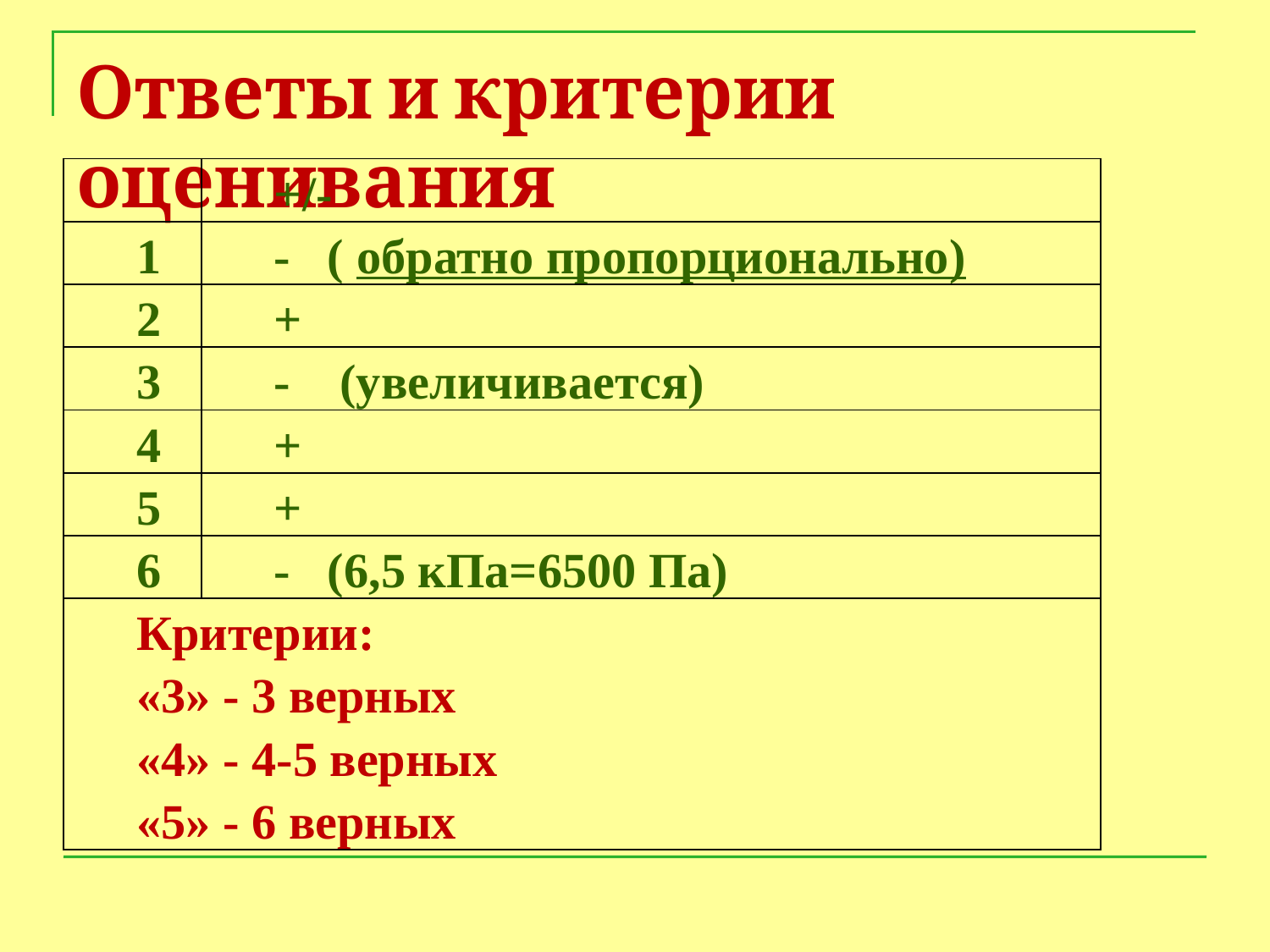

# Ответы и критерии оценивания
|  | +/- |
| --- | --- |
| 1 | - ( обратно пропорционально) |
| 2 | + |
| 3 | - (увеличивается) |
| 4 | + |
| 5 | + |
| 6 | - (6,5 кПа=6500 Па) |
| Критерии: «3» - 3 верных «4» - 4-5 верных «5» - 6 верных |  |